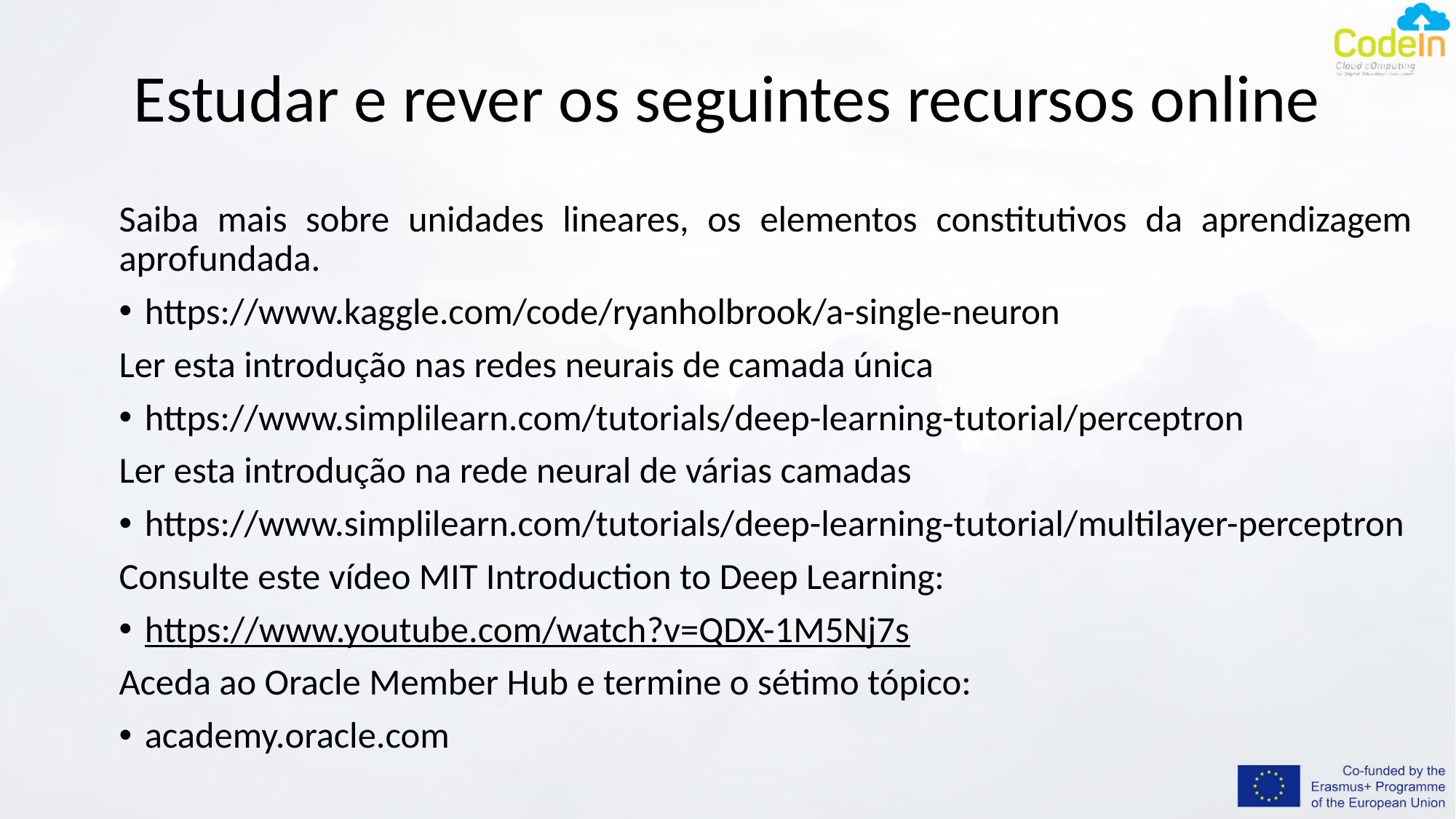

# Estudar e rever os seguintes recursos online
Saiba mais sobre unidades lineares, os elementos constitutivos da aprendizagem aprofundada.
https://www.kaggle.com/code/ryanholbrook/a-single-neuron
Ler esta introdução nas redes neurais de camada única
https://www.simplilearn.com/tutorials/deep-learning-tutorial/perceptron
Ler esta introdução na rede neural de várias camadas
https://www.simplilearn.com/tutorials/deep-learning-tutorial/multilayer-perceptron
Consulte este vídeo MIT Introduction to Deep Learning:
https://www.youtube.com/watch?v=QDX-1M5Nj7s
Aceda ao Oracle Member Hub e termine o sétimo tópico:
academy.oracle.com